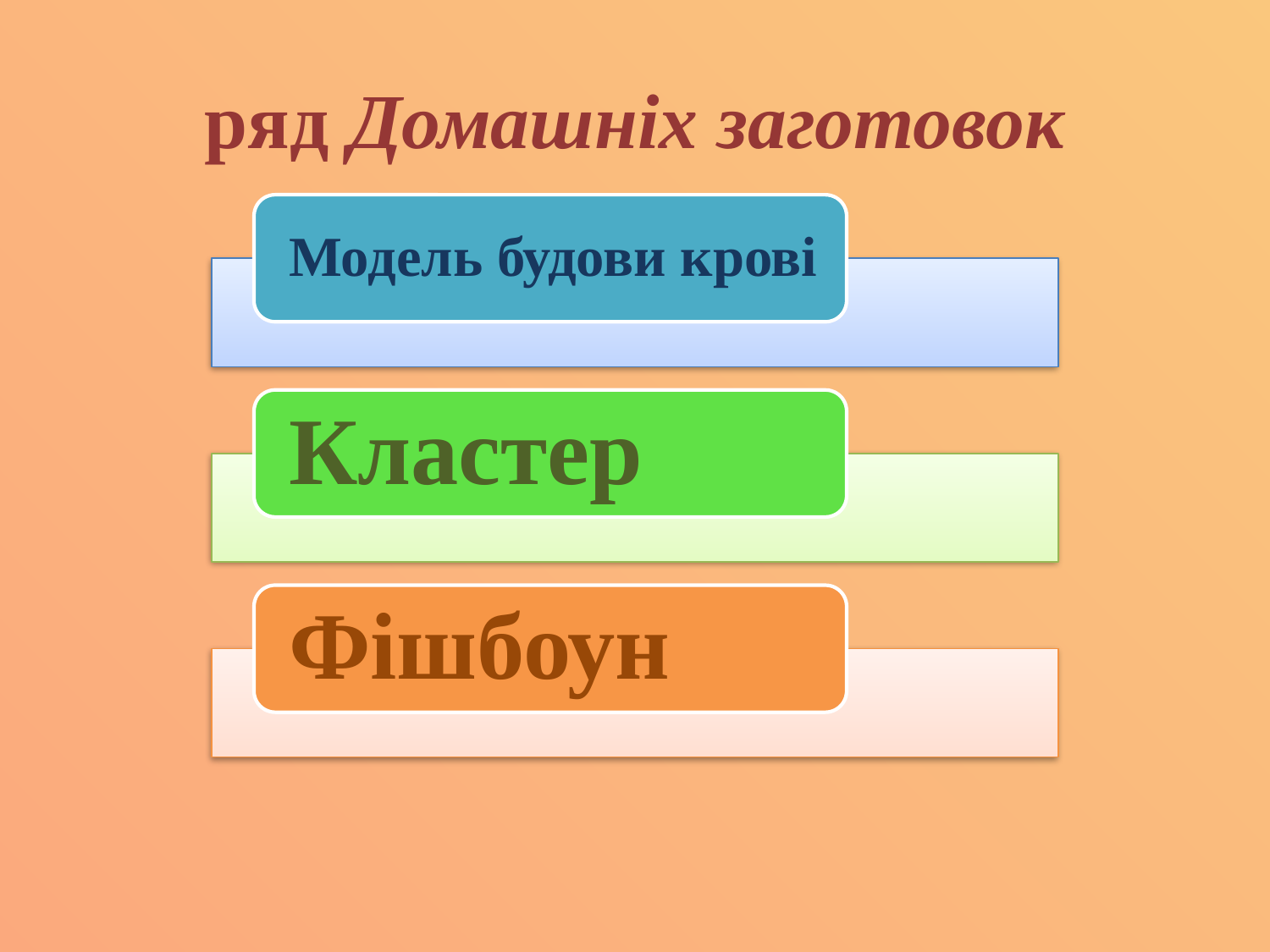

# ряд Домашніх заготовок
Модель будови крові
Кластер
Фішбоун